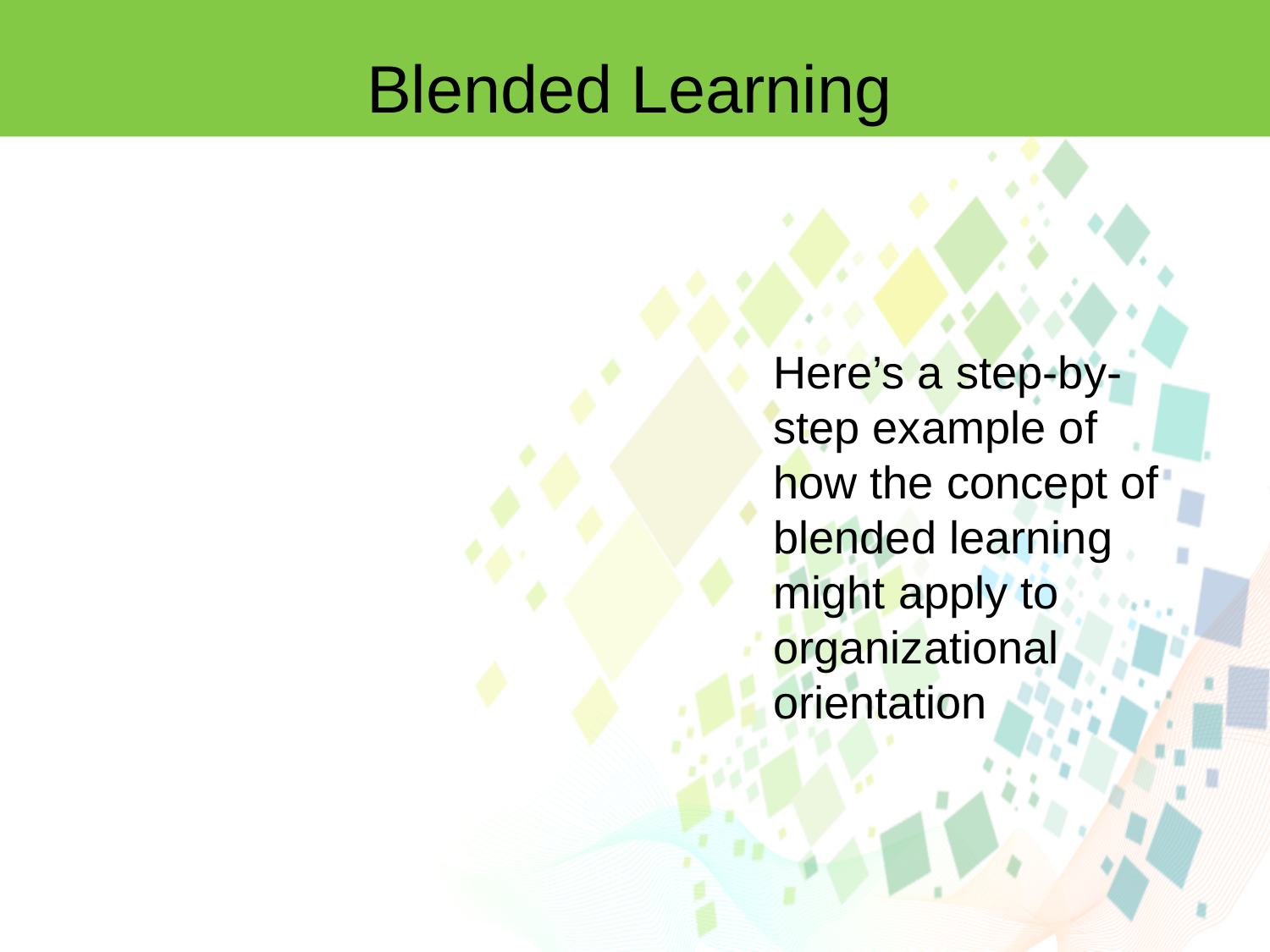

Blended Learning
Here’s a step-by-step example of how the concept of blended learning might apply to organizational orientation